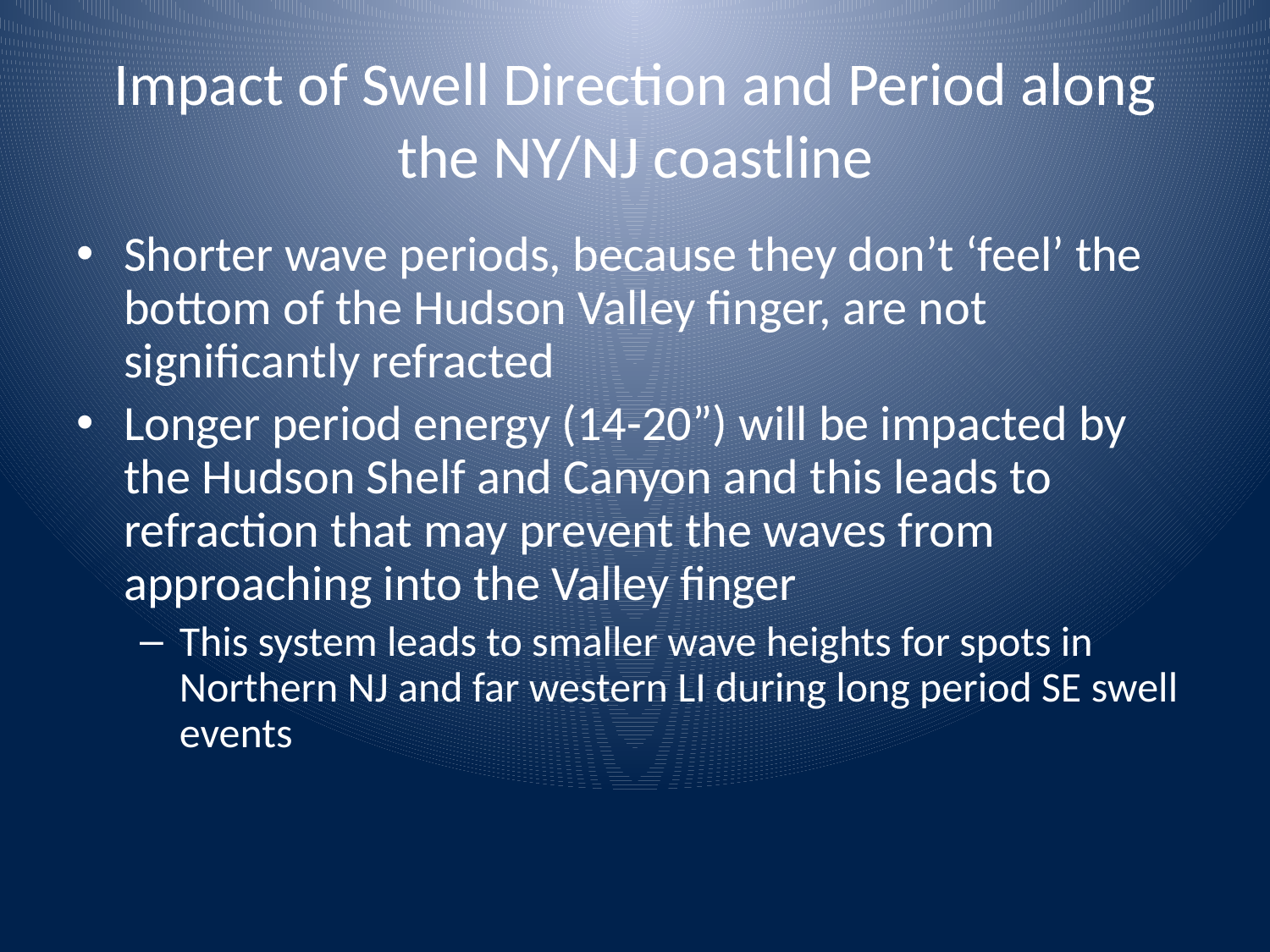

# Impact of Swell Direction and Period along the NY/NJ coastline
Shorter wave periods, because they don’t ‘feel’ the bottom of the Hudson Valley finger, are not significantly refracted
Longer period energy (14-20”) will be impacted by the Hudson Shelf and Canyon and this leads to refraction that may prevent the waves from approaching into the Valley finger
This system leads to smaller wave heights for spots in Northern NJ and far western LI during long period SE swell events